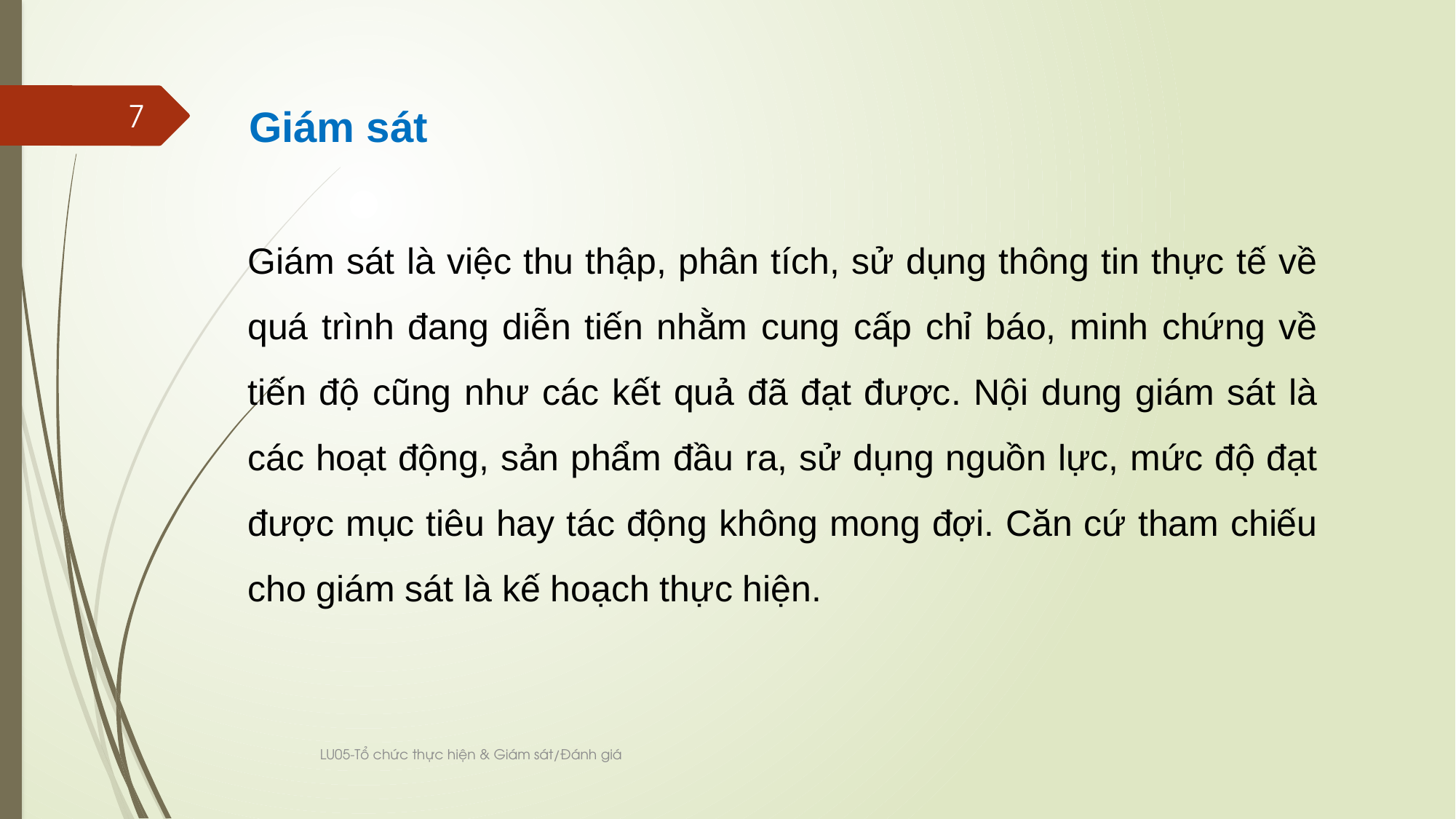

7
Giám sát
Giám sát là việc thu thập, phân tích, sử dụng thông tin thực tế về quá trình đang diễn tiến nhằm cung cấp chỉ báo, minh chứng về tiến độ cũng như các kết quả đã đạt được. Nội dung giám sát là các hoạt động, sản phẩm đầu ra, sử dụng nguồn lực, mức độ đạt được mục tiêu hay tác động không mong đợi. Căn cứ tham chiếu cho giám sát là kế hoạch thực hiện.
LU05-Tổ chức thực hiện & Giám sát/Đánh giá